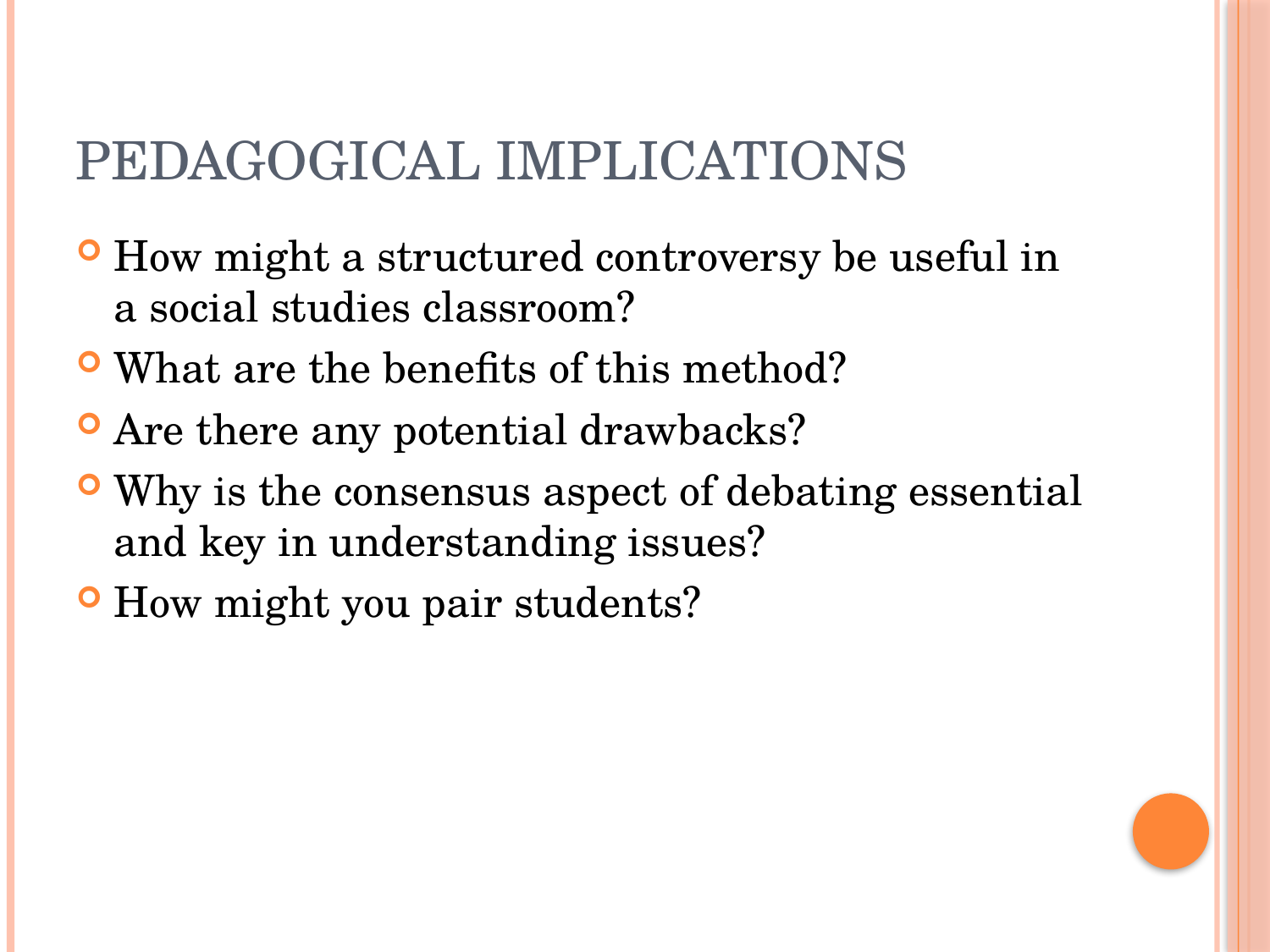

# Pedagogical implications
How might a structured controversy be useful in a social studies classroom?
What are the benefits of this method?
Are there any potential drawbacks?
Why is the consensus aspect of debating essential and key in understanding issues?
How might you pair students?